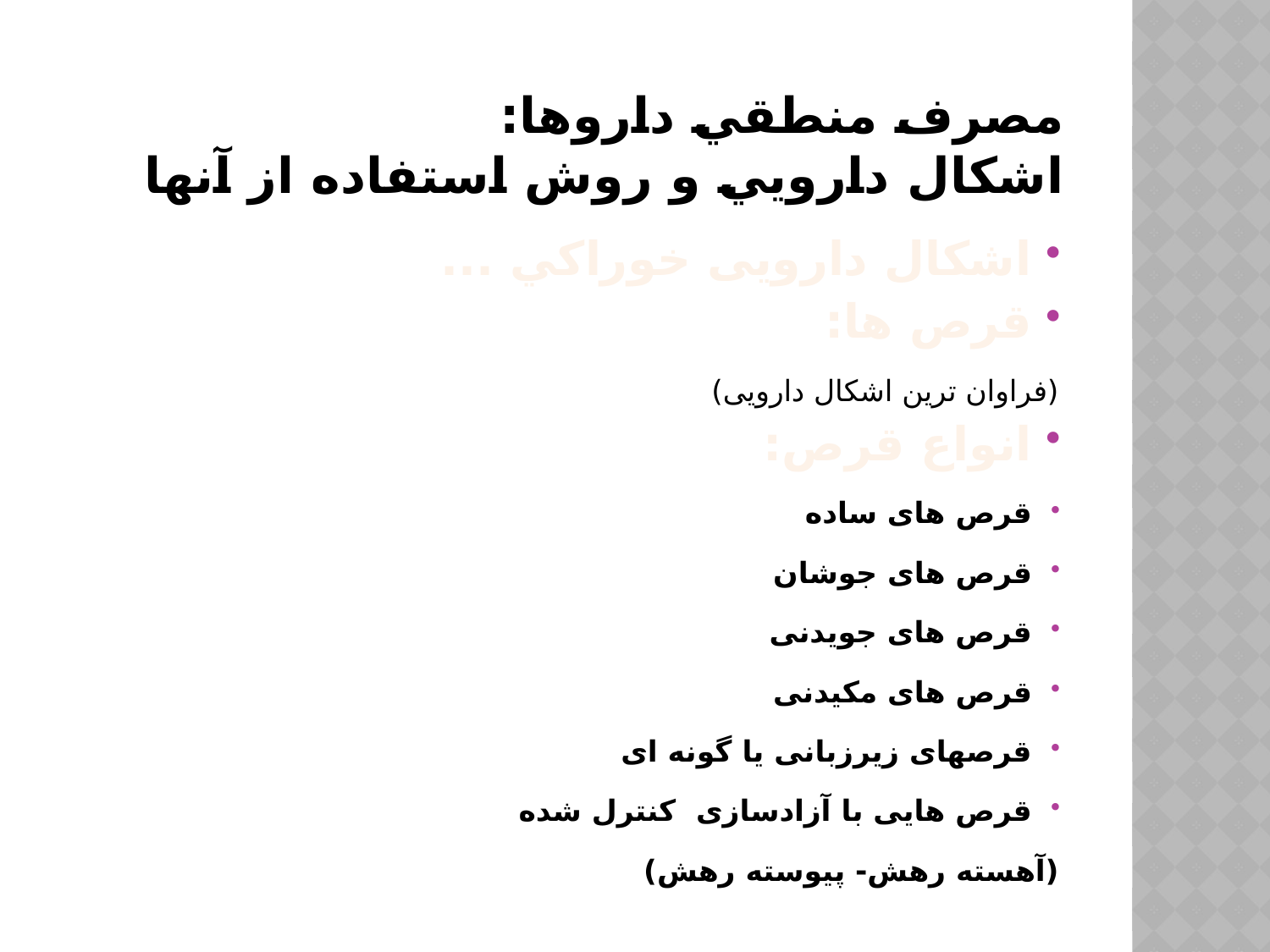

# مصرف منطقي داروها: اشكال دارويي و روش استفاده از آنها
اشکال دارویی خوراكي ...
قرص ها:
	(فراوان ترین اشکال دارویی)
انواع قرص:
قرص های ساده
قرص های جوشان
قرص های جویدنی
قرص های مکیدنی
قرصهای زیرزبانی یا گونه ای
قرص هایی با آزادسازی  کنترل شده
	(آهسته رهش- پیوسته رهش)